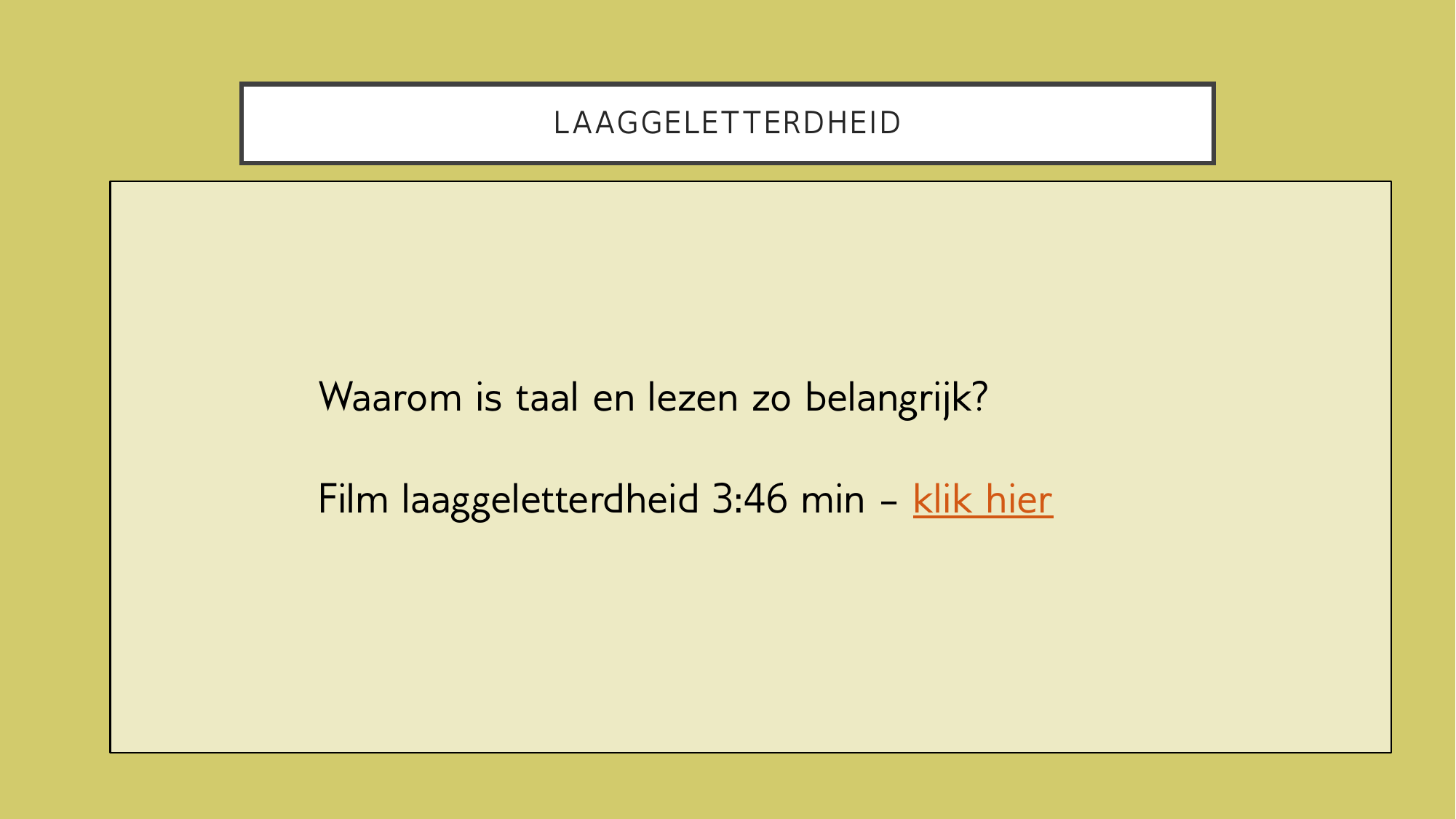

# LAAGGELETTERDHEID

Waarom is taal en lezen zo belangrijk?

Film laaggeletterdheid 3:46 min – klik hier